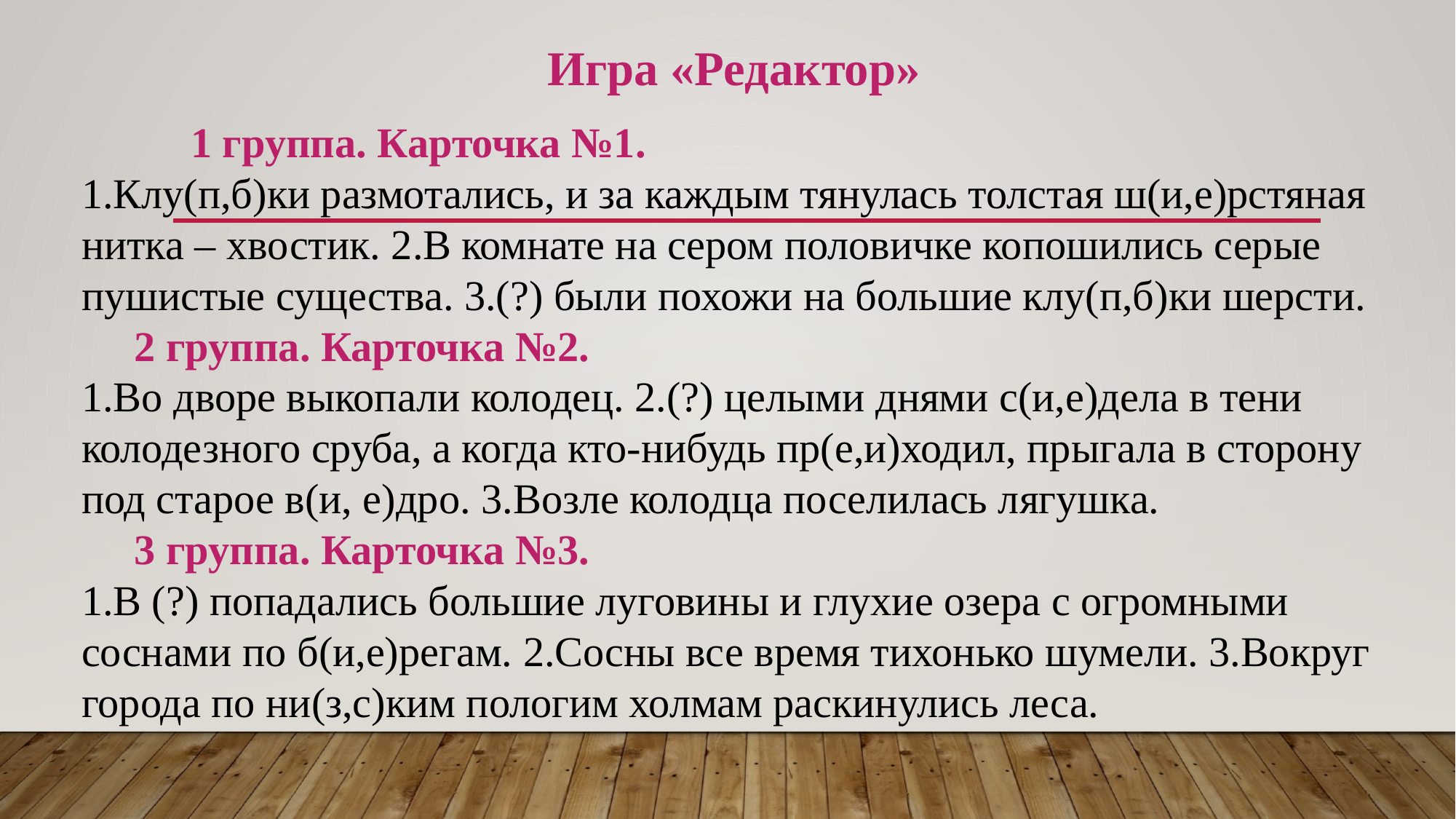

# Игра «Редактор»
	1 группа. Карточка №1.
1.Клу(п,б)ки размотались, и за каждым тянулась толстая ш(и,е)рстяная нитка – хвостик. 2.В комнате на сером половичке копошились серые пушистые существа. 3.(?) были похожи на большие клу(п,б)ки шерсти.
     2 группа. Карточка №2.
1.Во дворе выкопали колодец. 2.(?) целыми днями с(и,е)дела в тени колодезного сруба, а когда кто-нибудь пр(е,и)ходил, прыгала в сторону под старое в(и, е)дро. 3.Возле колодца поселилась лягушка.
     3 группа. Карточка №3.
1.В (?) попадались большие луговины и глухие озера с огромными соснами по б(и,е)регам. 2.Сосны все время тихонько шумели. 3.Вокруг города по ни(з,с)ким пологим холмам раскинулись леса.